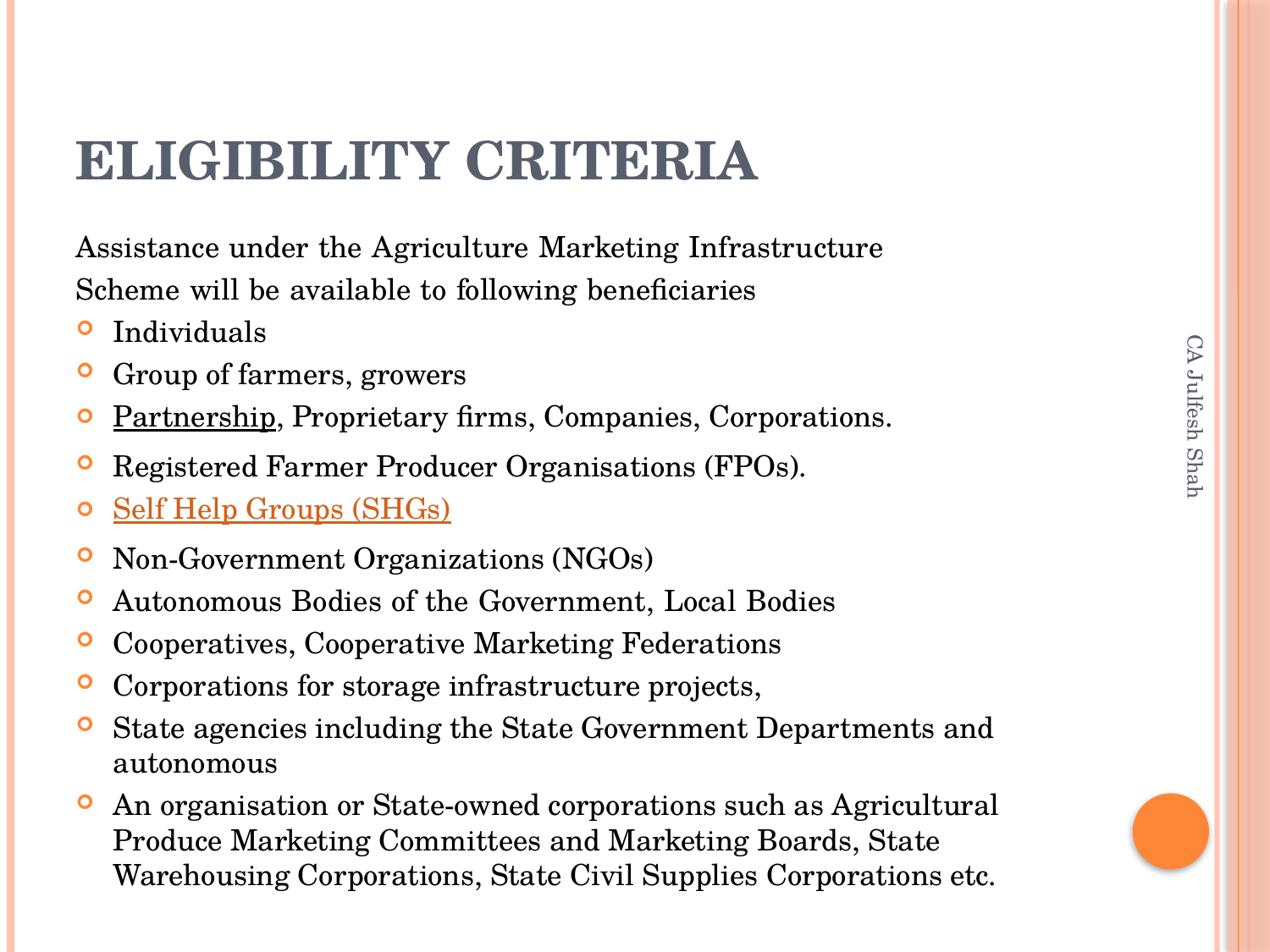

# ELIGIBILITY CRITERIA
Assistance under the Agriculture Marketing Infrastructure
Scheme will be available to following beneficiaries
Individuals
Group of farmers, growers
Partnership, Proprietary firms, Companies, Corporations.
Registered Farmer Producer Organisations (FPOs).
Self Help Groups (SHGs)
Non-Government Organizations (NGOs)
Autonomous Bodies of the Government, Local Bodies
Cooperatives, Cooperative Marketing Federations
Corporations for storage infrastructure projects,
State agencies including the State Government Departments and autonomous
An organisation or State-owned corporations such as Agricultural Produce Marketing Committees and Marketing Boards, State Warehousing Corporations, State Civil Supplies Corporations etc.

CA Julfesh Shah